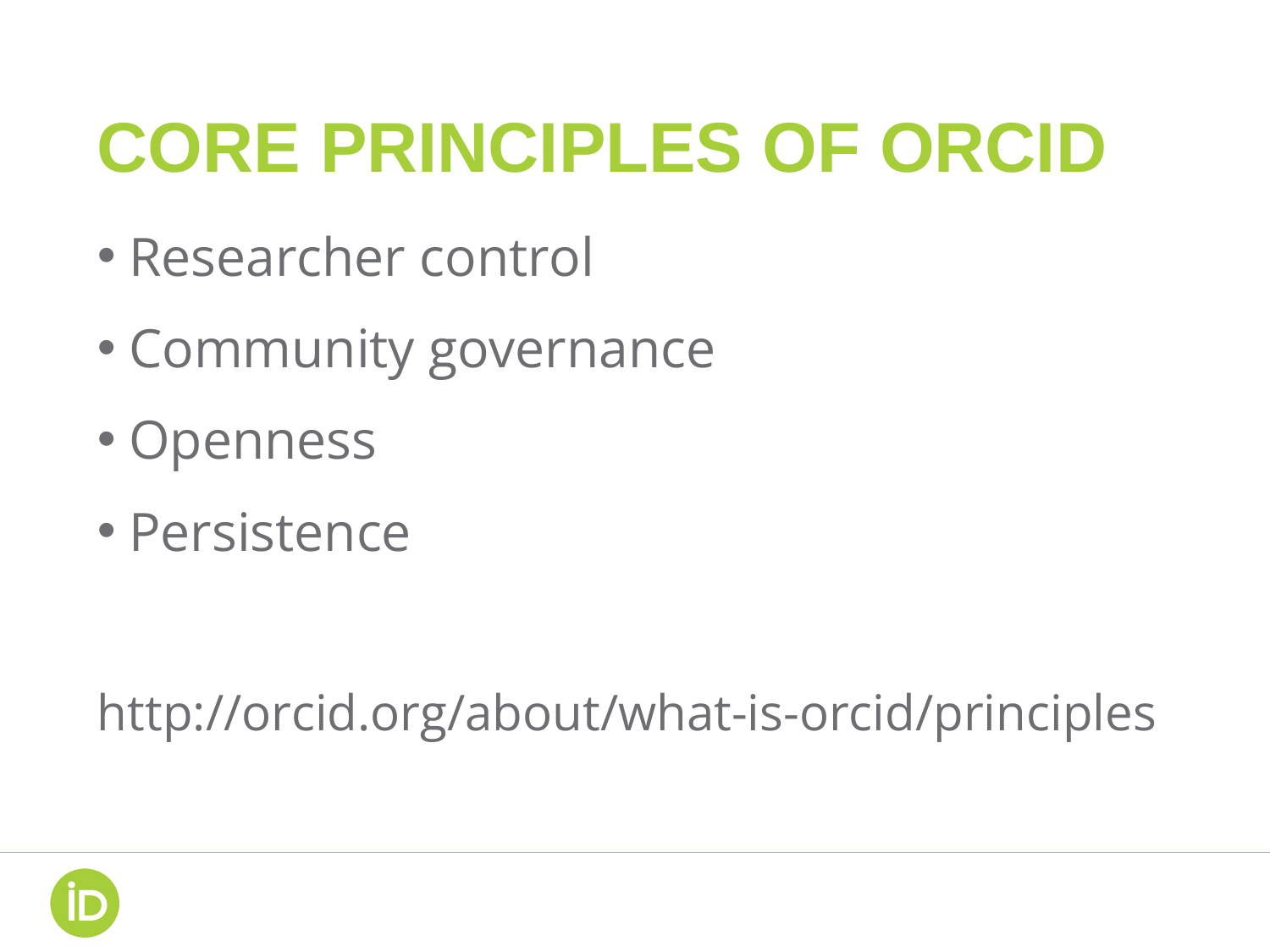

# Core Principles of ORCID
Researcher control
Community governance
Openness
Persistence

http://orcid.org/about/what-is-orcid/principles